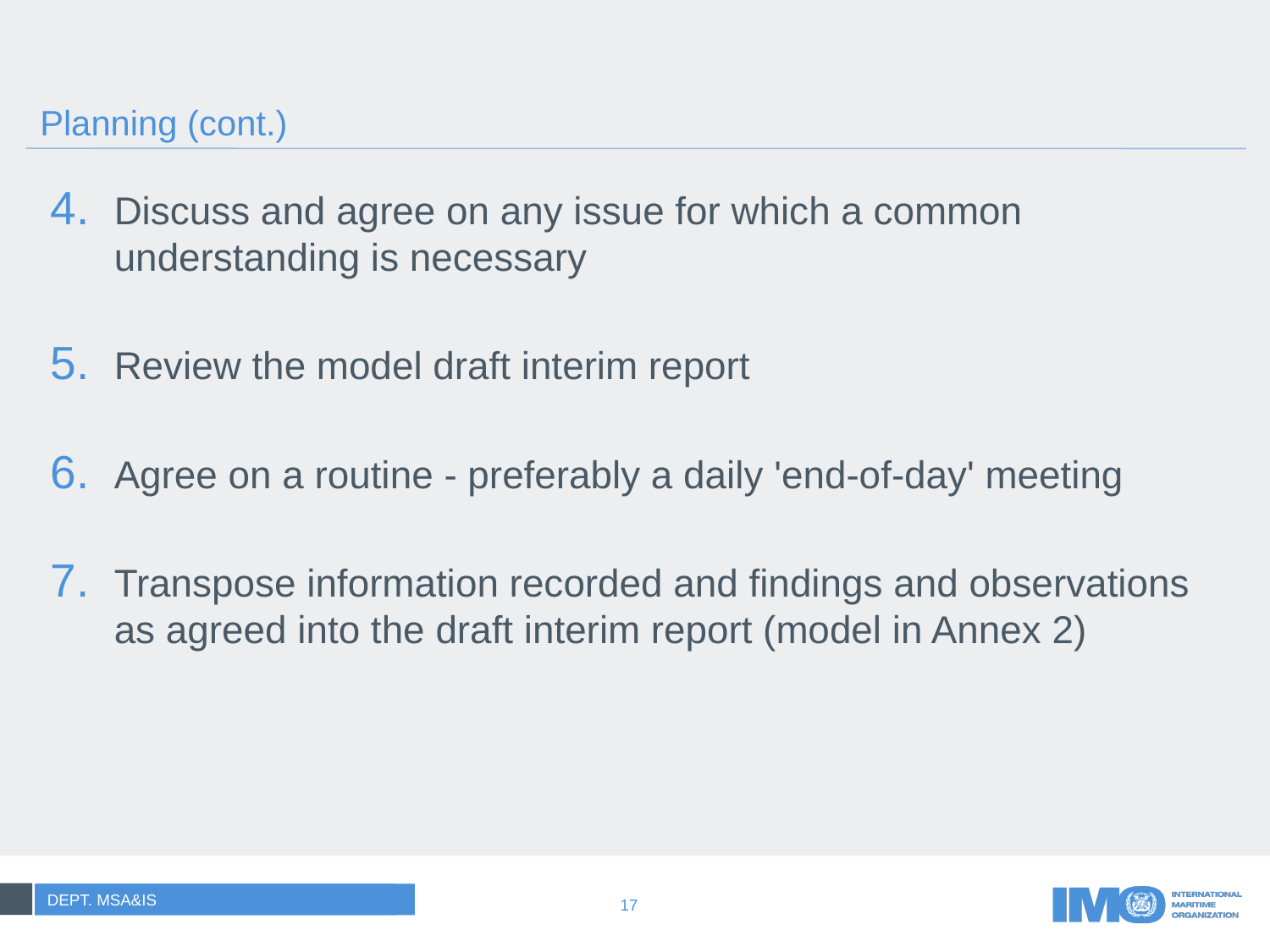

# Planning (cont.)
Discuss and agree on any issue for which a common understanding is necessary

Review the model draft interim report

Agree on a routine - preferably a daily 'end-of-day' meeting

Transpose information recorded and findings and observations as agreed into the draft interim report (model in Annex 2)